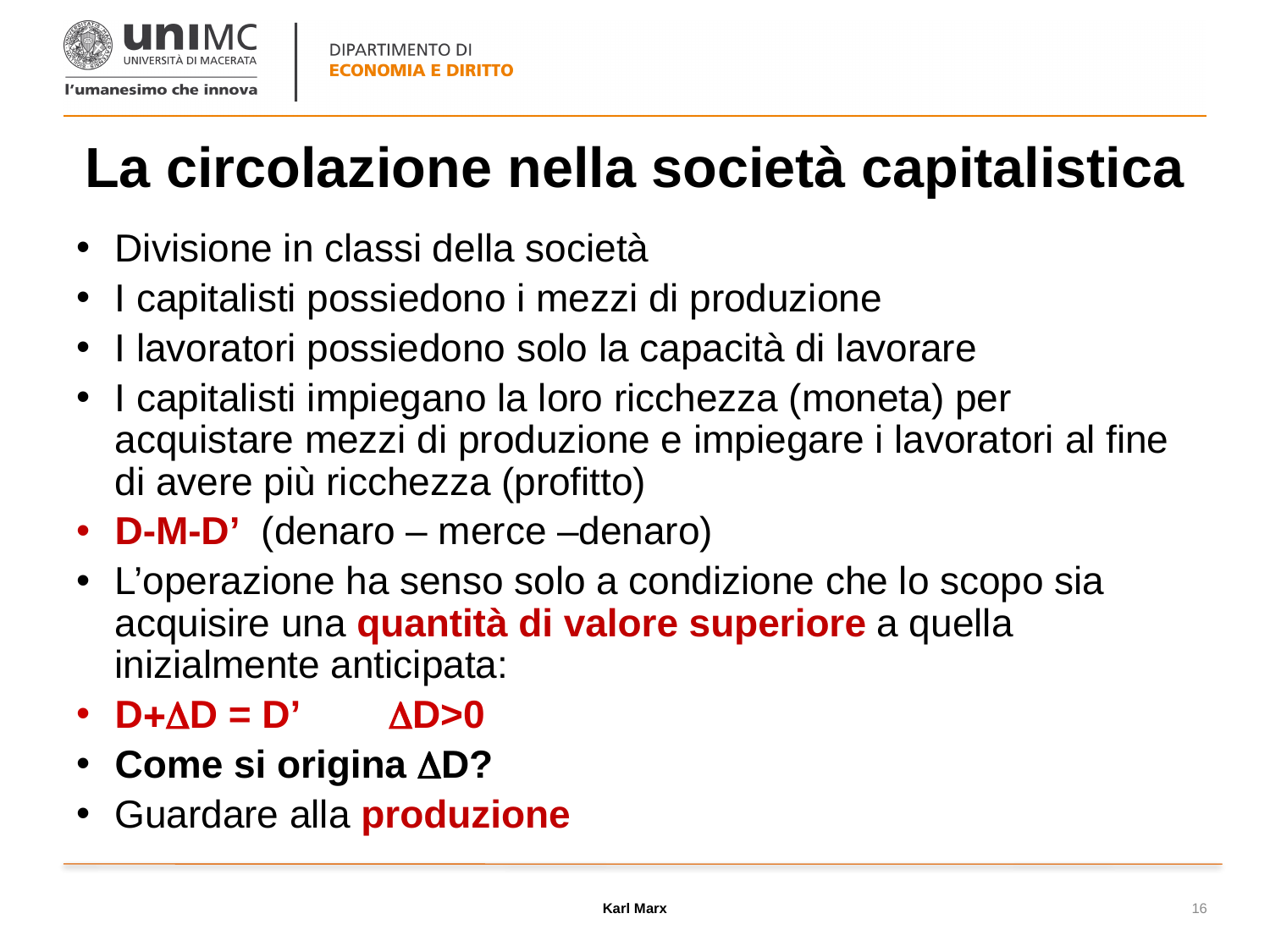

# La circolazione nella società capitalistica
Divisione in classi della società
I capitalisti possiedono i mezzi di produzione
I lavoratori possiedono solo la capacità di lavorare
I capitalisti impiegano la loro ricchezza (moneta) per acquistare mezzi di produzione e impiegare i lavoratori al fine di avere più ricchezza (profitto)
D-M-D’  (denaro – merce –denaro)
L’operazione ha senso solo a condizione che lo scopo sia acquisire una quantità di valore superiore a quella inizialmente anticipata:
D+ΔD = D’		 ΔD>0
Come si origina ΔD?
Guardare alla produzione

Karl Marx
16